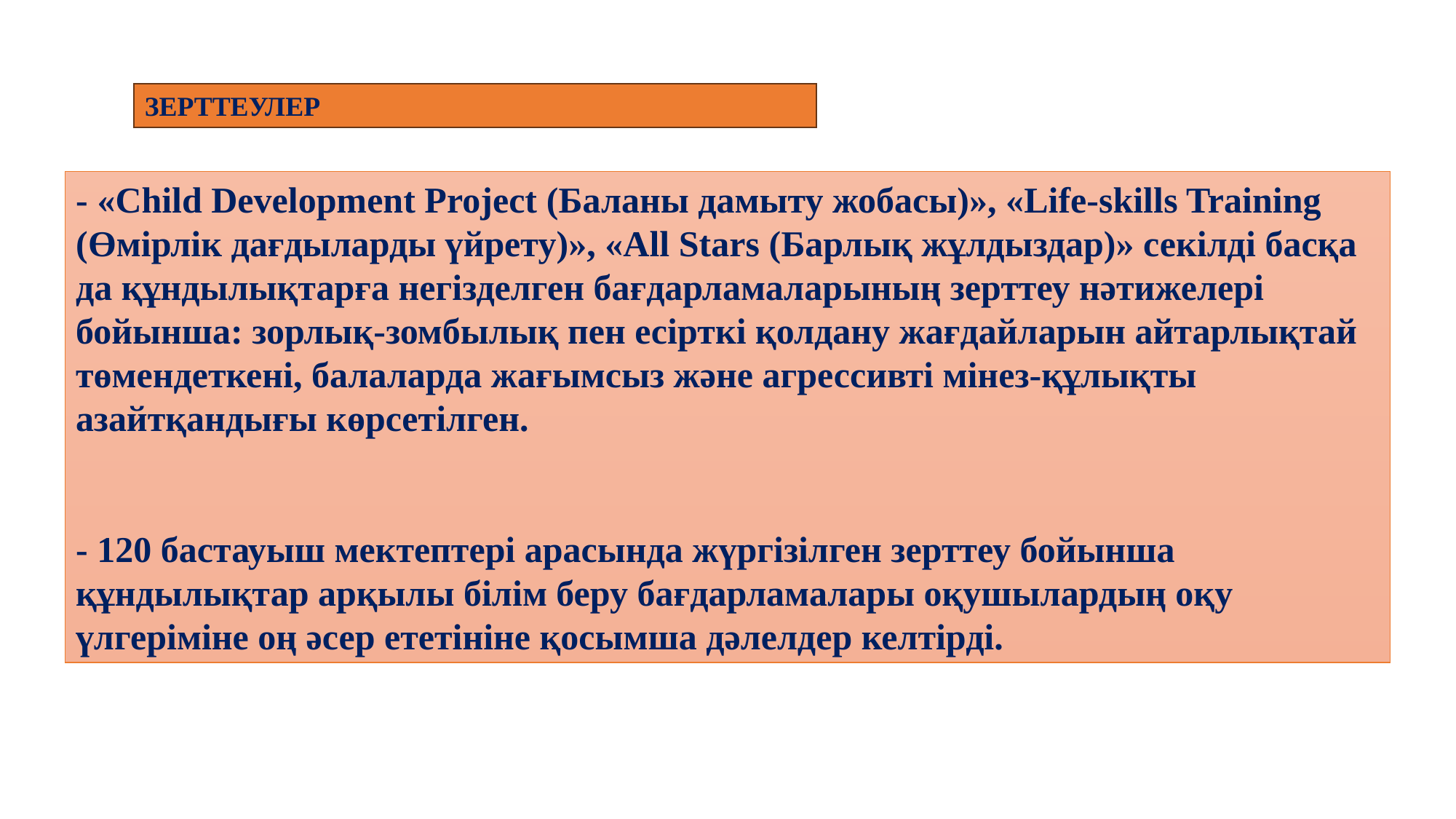

ЗЕРТТЕУЛЕР
- «Child Development Project (Баланы дамыту жобасы)», «Life-skills Training (Өмірлік дағдыларды үйрету)», «All Stars (Барлық жұлдыздар)» секілді басқа да құндылықтарға негізделген бағдарламаларының зерттеу нәтижелері бойынша: зорлық-зомбылық пен есірткі қолдану жағдайларын айтарлықтай төмендеткені, балаларда жағымсыз және агрессивті мінез-құлықты азайтқандығы көрсетілген.

- 120 бастауыш мектептері арасында жүргізілген зерттеу бойынша құндылықтар арқылы білім беру бағдарламалары оқушылардың оқу үлгеріміне оң әсер ететініне қосымша дәлелдер келтірді.